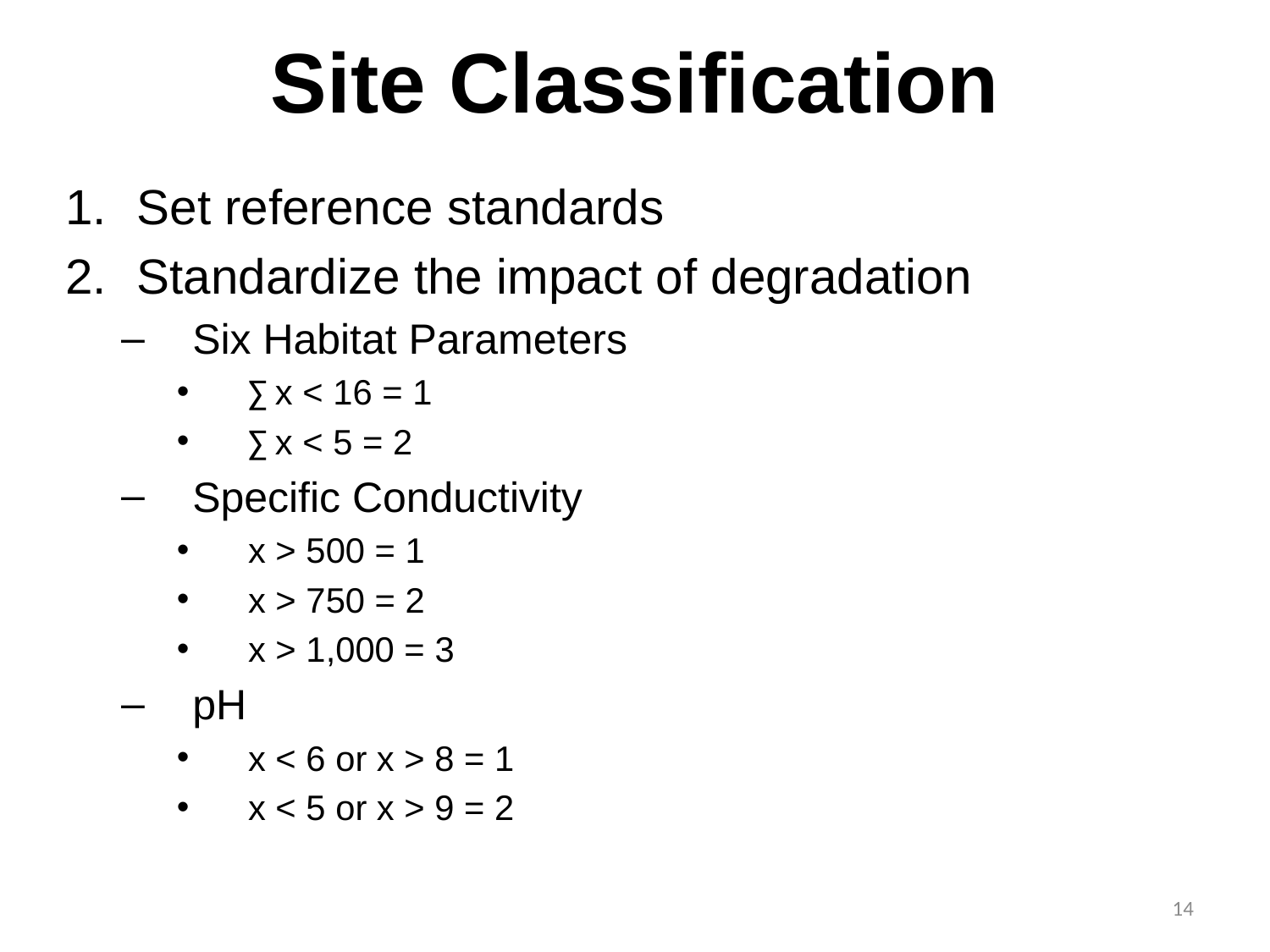

Site Classification
Set reference standards
Standardize the impact of degradation
Six Habitat Parameters
∑ x < 16 = 1
∑ x < 5 = 2
Specific Conductivity
x > 500 = 1
x > 750 = 2
x > 1,000 = 3
pH
x < 6 or x > 8 = 1
x < 5 or x > 9 = 2

14